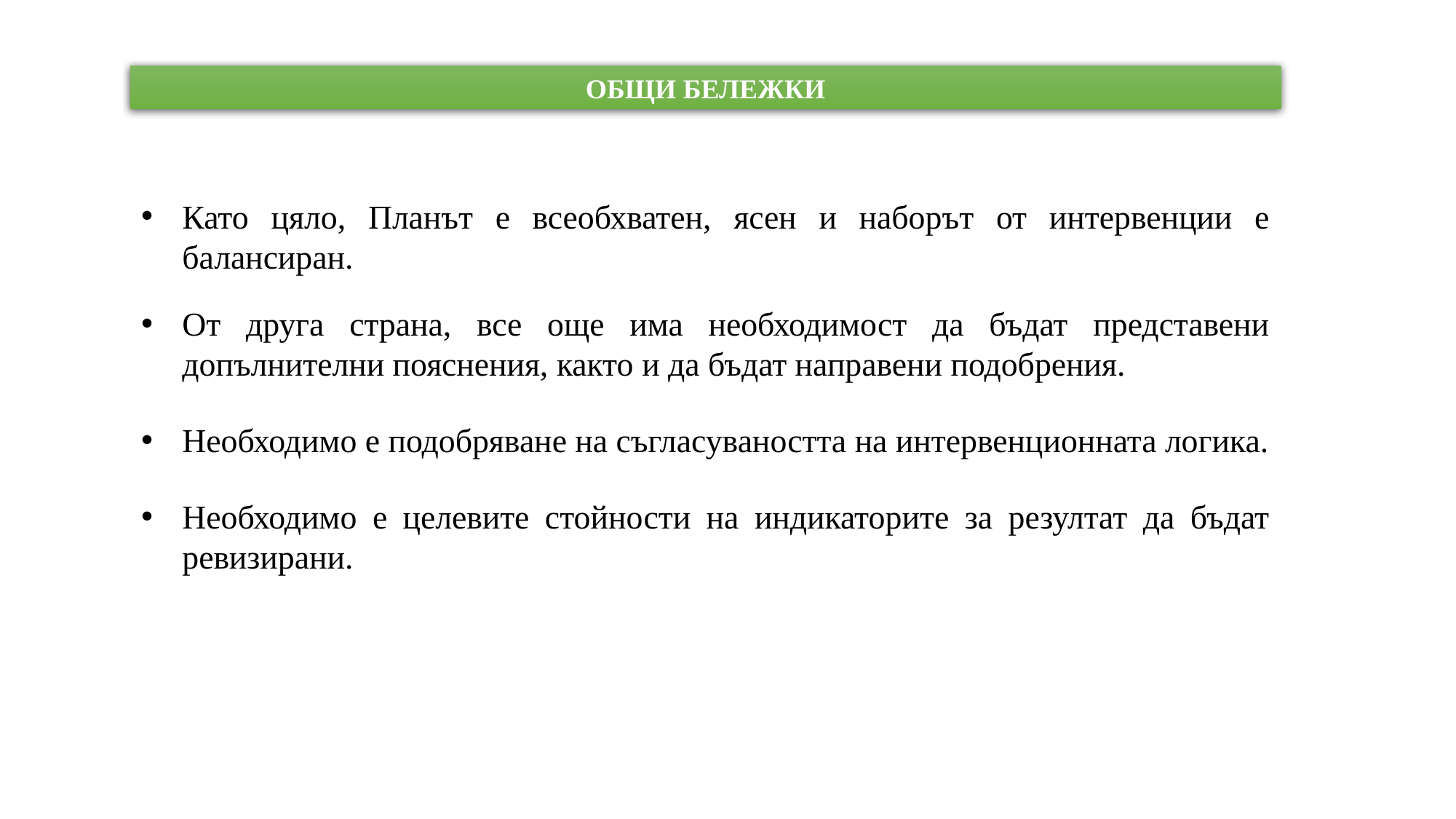

ОБЩИ БЕЛЕЖКИ
Като цяло, Планът е всеобхватен, ясен и наборът от интервенции е балансиран.
От друга страна, все още има необходимост да бъдат представени допълнителни пояснения, както и да бъдат направени подобрения.
Необходимо е подобряване на съгласуваността на интервенционната логика.
Необходимо е целевите стойности на индикаторите за резултат да бъдат ревизирани.